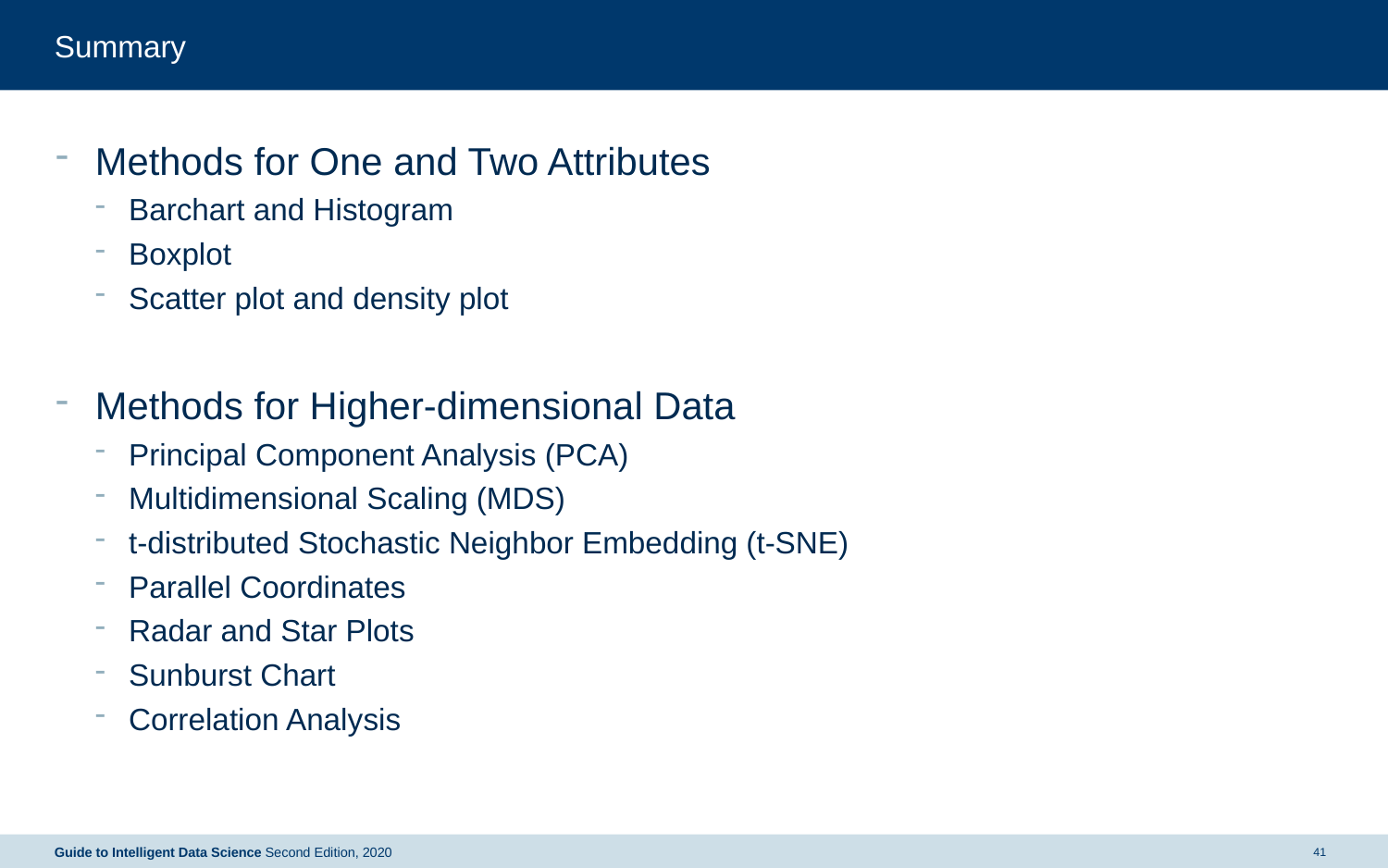

# Summary
Methods for One and Two Attributes
Barchart and Histogram
Boxplot
Scatter plot and density plot

Methods for Higher-dimensional Data
Principal Component Analysis (PCA)
Multidimensional Scaling (MDS)
t-distributed Stochastic Neighbor Embedding (t-SNE)
Parallel Coordinates
Radar and Star Plots
Sunburst Chart
Correlation Analysis
Guide to Intelligent Data Science Second Edition, 2020
41